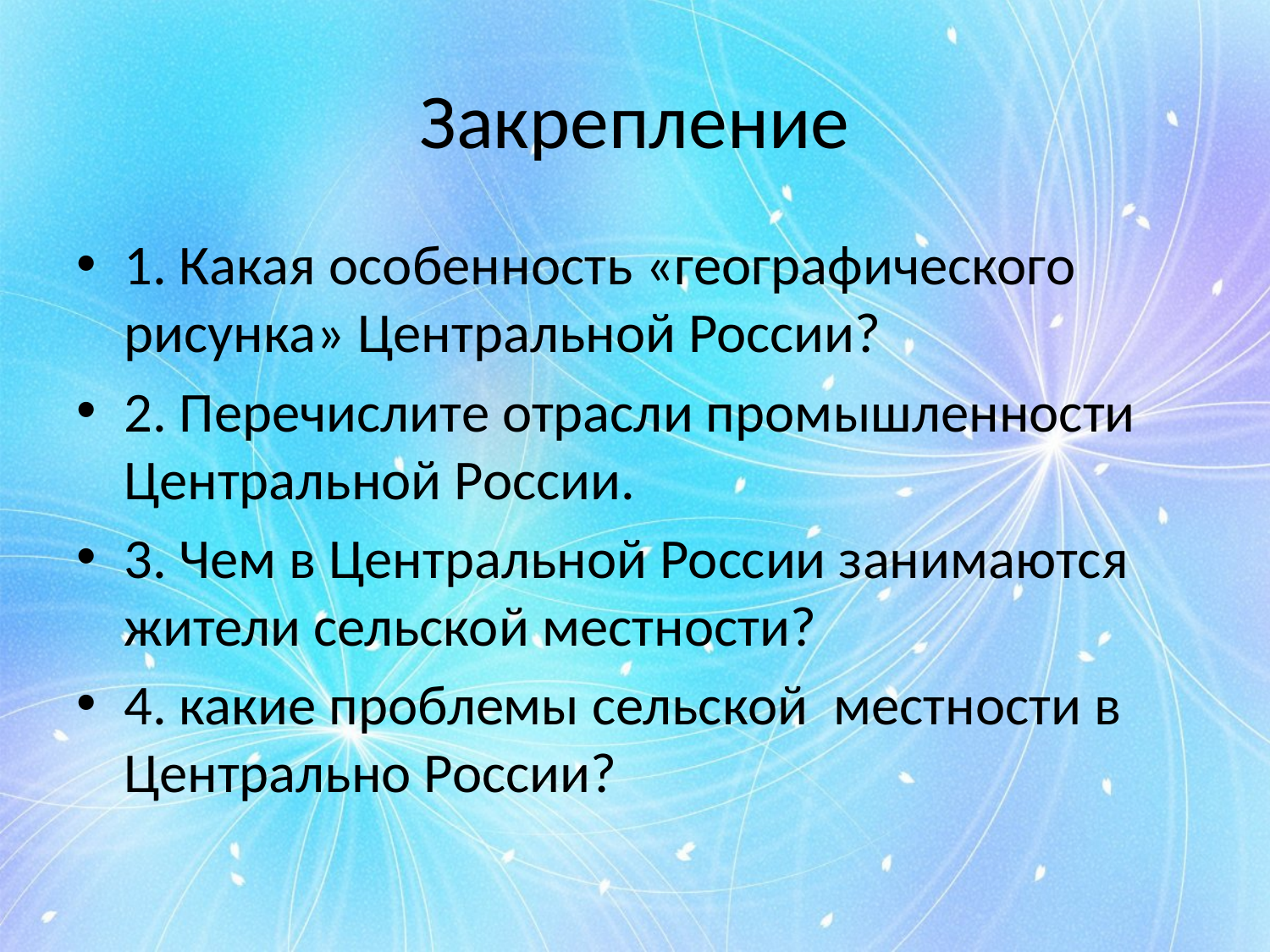

# Закрепление
1. Какая особенность «географического рисунка» Центральной России?
2. Перечислите отрасли промышленности Центральной России.
3. Чем в Центральной России занимаются жители сельской местности?
4. какие проблемы сельской  местности в Центрально России?